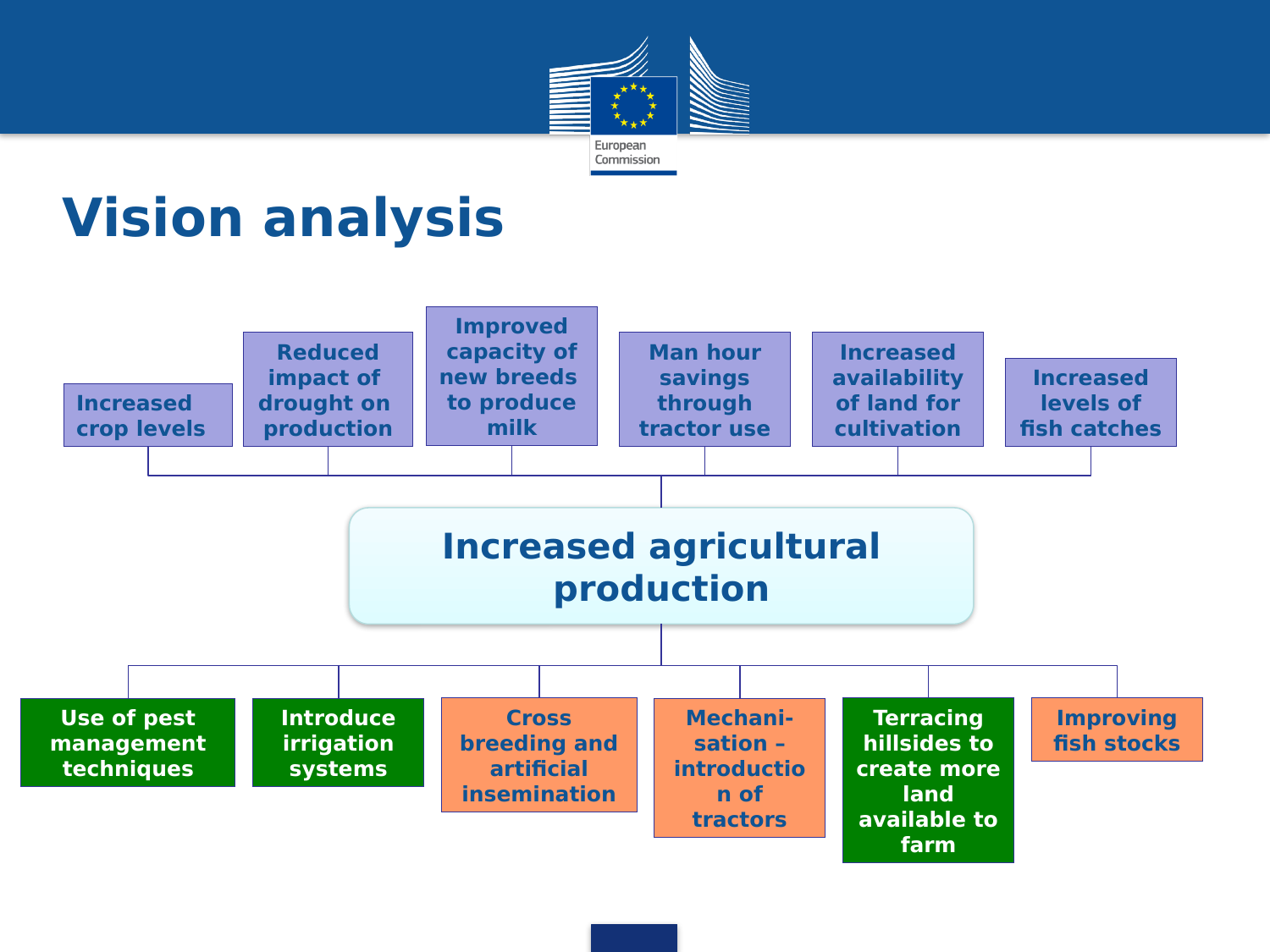

# Vision analysis
Improved capacity of
new breeds  to produce milk
Reduced impact of
drought on
production
Man hour savings through tractor use
Increased availability of land for cultivation
Increased levels of fish catches
Increased crop levels
Increased agricultural production
Use of pest management techniques
Introduce irrigation systems
Cross breeding and artificial insemination
Mechani-sation – introduction of tractors
Terracing hillsides to create more land available to farm
Improving fish stocks